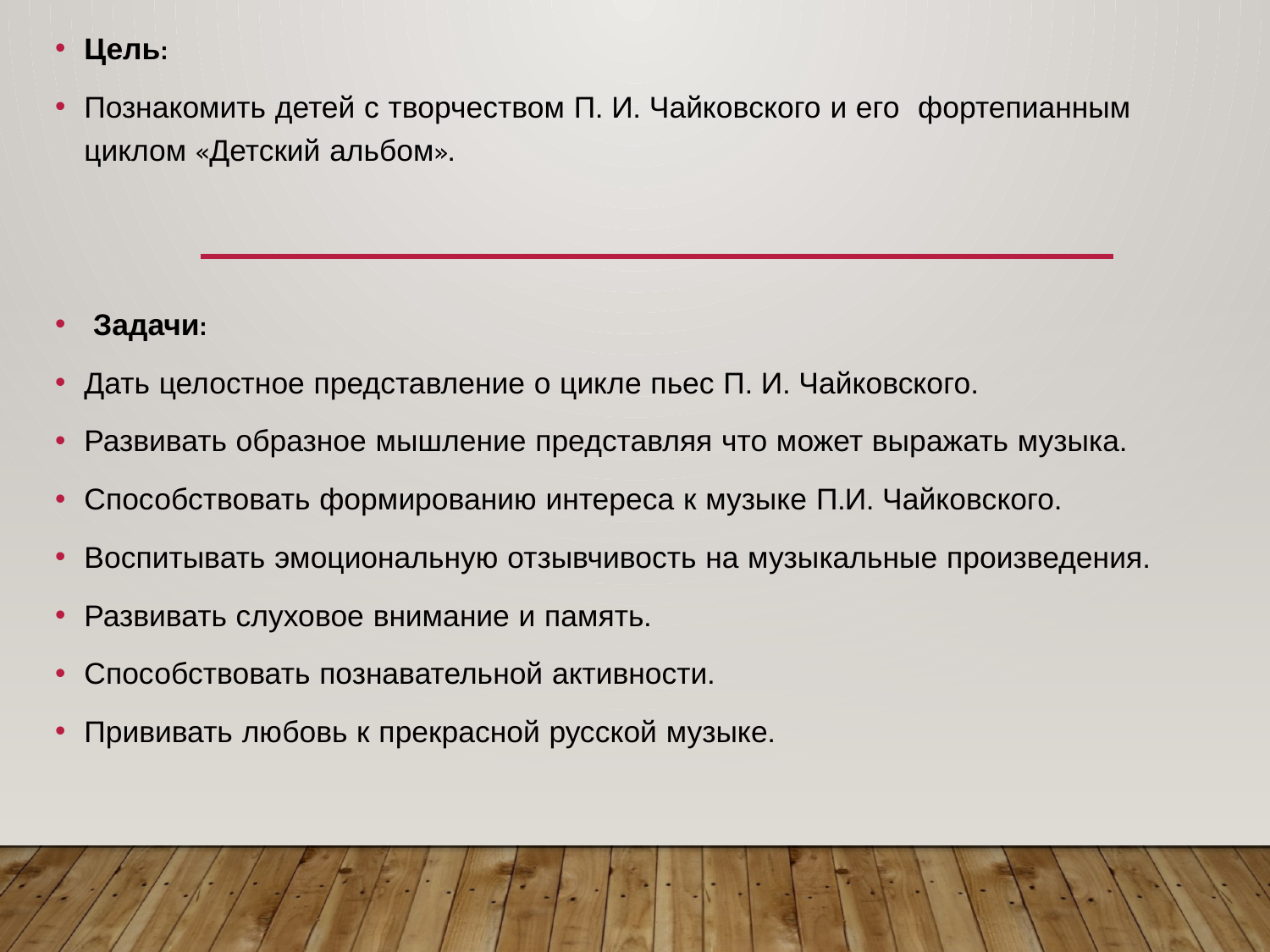

Цель:
Познакомить детей с творчеством П. И. Чайковского и его  фортепианным циклом «Детский альбом».

 Задачи:
Дать целостное представление о цикле пьес П. И. Чайковского.
Развивать образное мышление представляя что может выражать музыка.
Способствовать формированию интереса к музыке П.И. Чайковского.
Воспитывать эмоциональную отзывчивость на музыкальные произведения.
Развивать слуховое внимание и память.
Способствовать познавательной активности.
Прививать любовь к прекрасной русской музыке.